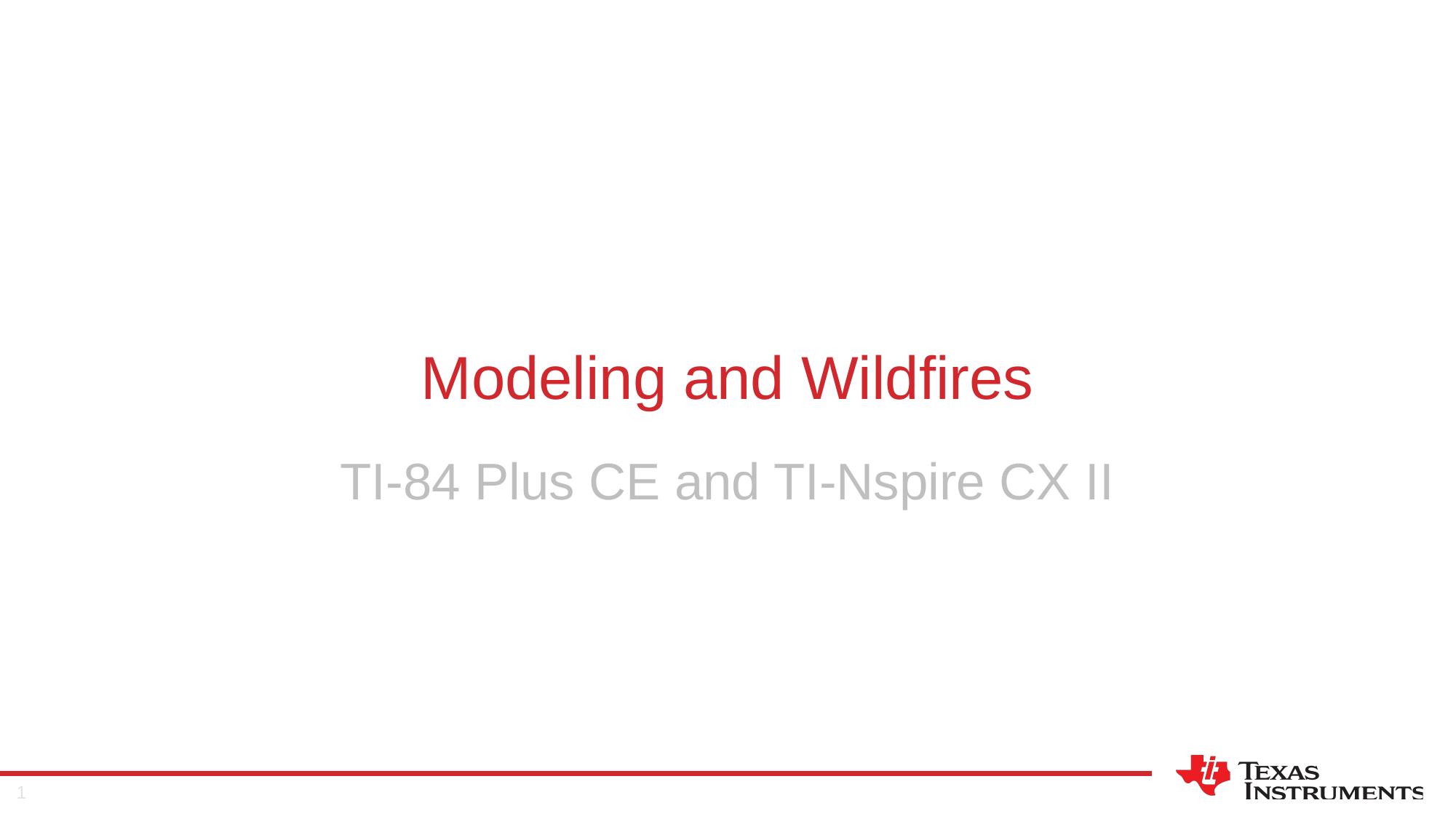

Modeling and Wildfires

TI-84 Plus CE and TI-Nspire CX II